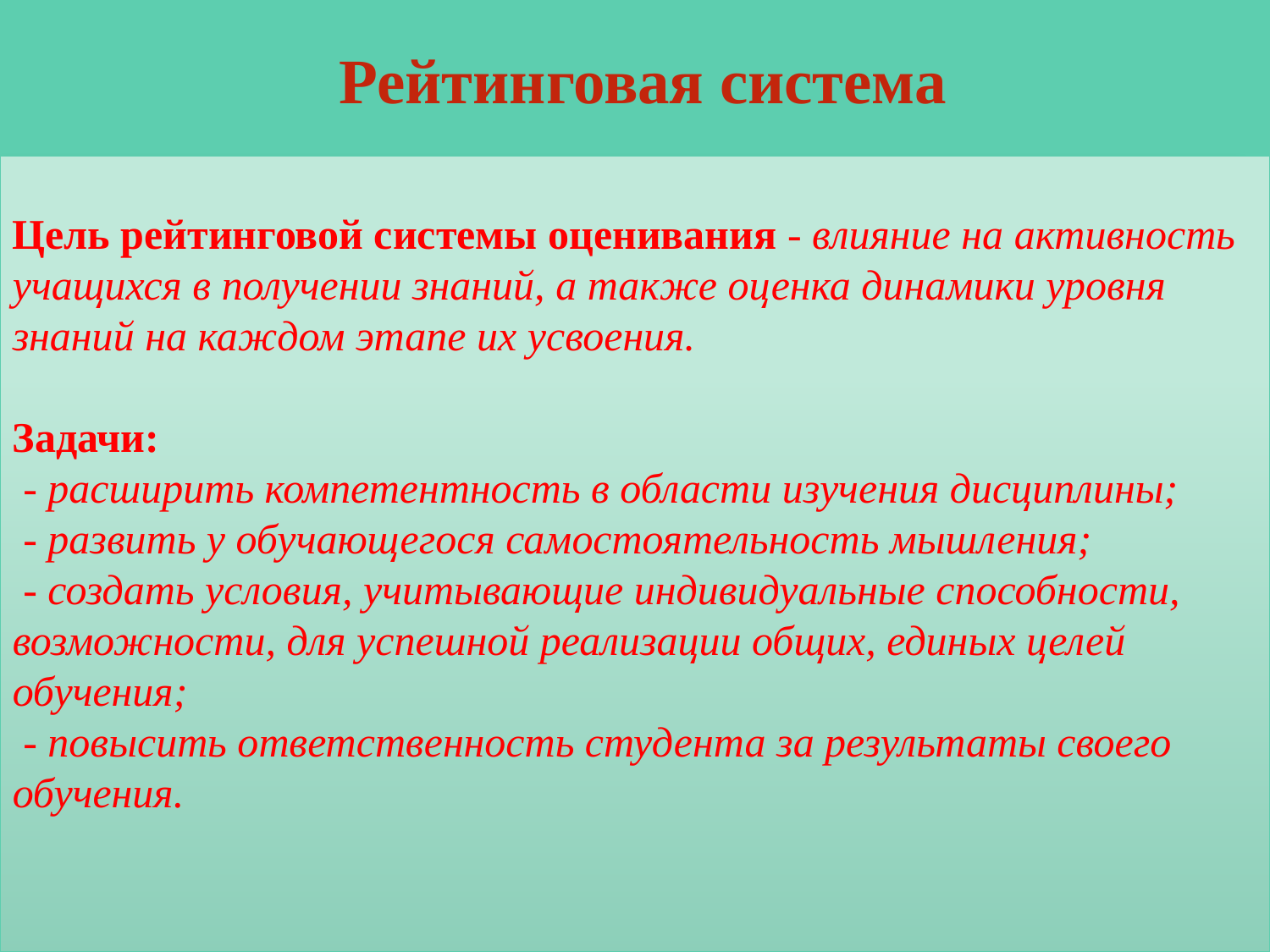

Рейтинговая система
Цель рейтинговой системы оценивания - влияние на активность учащихся в получении знаний, а также оценка динамики уровня знаний на каждом этапе их усвоения.

Задачи:
 - расширить компетентность в области изучения дисциплины;
 - развить у обучающегося самостоятельность мышления;
 - создать условия, учитывающие индивидуальные способности, возможности, для успешной реализации общих, единых целей обучения;
 - повысить ответственность студента за результаты своего обучения.